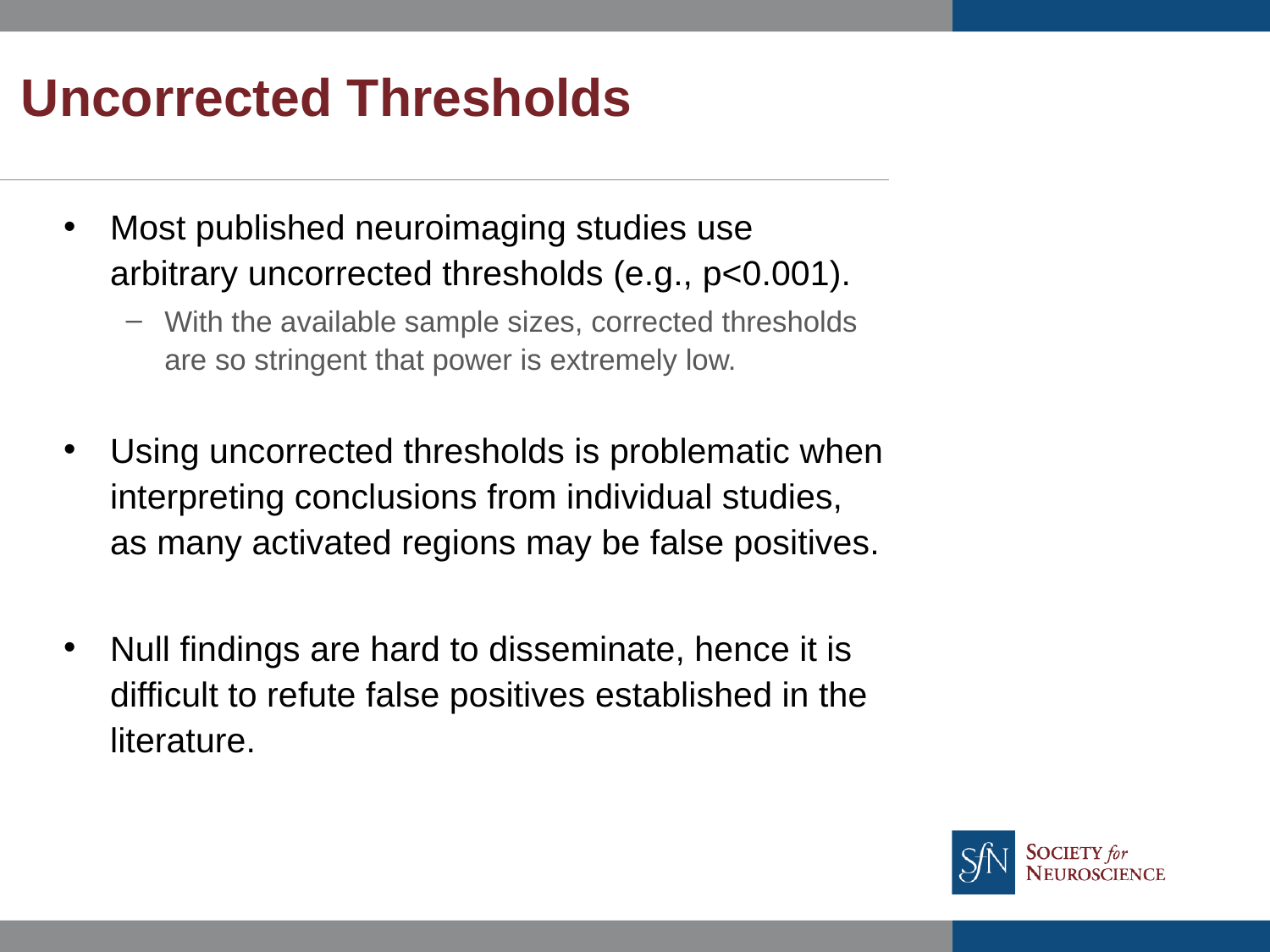

# Uncorrected Thresholds
Most published neuroimaging studies use arbitrary uncorrected thresholds (e.g., p<0.001).
With the available sample sizes, corrected thresholds are so stringent that power is extremely low.

Using uncorrected thresholds is problematic when interpreting conclusions from individual studies, as many activated regions may be false positives.

Null findings are hard to disseminate, hence it is difficult to refute false positives established in the literature.